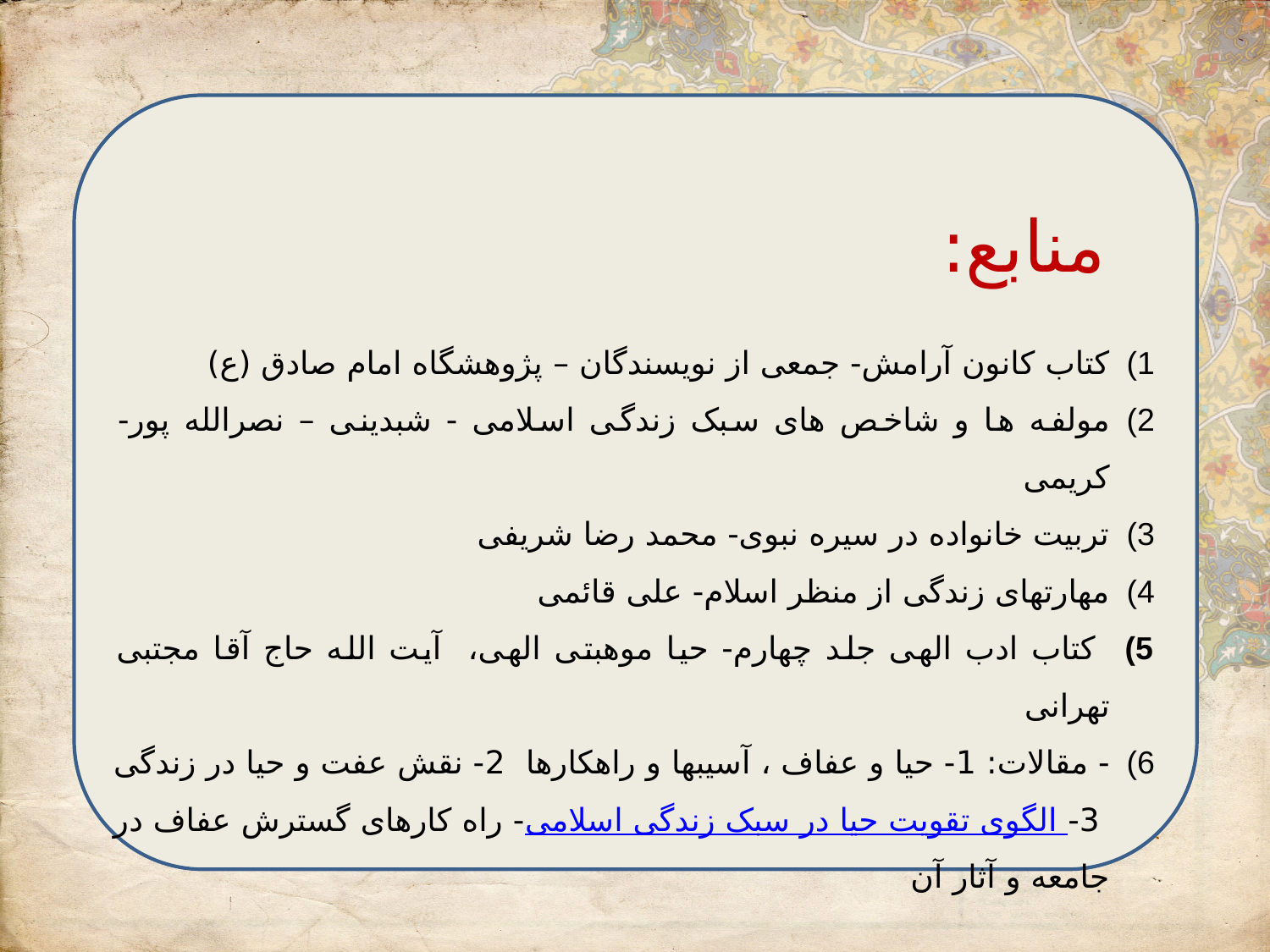

منابع:
کتاب کانون آرامش- جمعی از نویسندگان – پژوهشگاه امام صادق (ع)
مولفه ها و شاخص های سبک زندگی اسلامی - شبدینی – نصرالله پور- کریمی
تربیت خانواده در سیره نبوی- محمد رضا شریفی
مهارتهای زندگی از منظر اسلام- علی قائمی
 کتاب ادب الهی جلد چهارم- حیا موهبتی الهی،  آیت الله حاج آقا مجتبی تهرانی
- مقالات: 1- حیا و عفاف ، آسیبها و راهکارها  2- نقش عفت و حیا در زندگی  3-الگوی تقویت حیا در سبک زندگی اسلامی - راه کارهای گسترش عفاف در جامعه و آثار آن